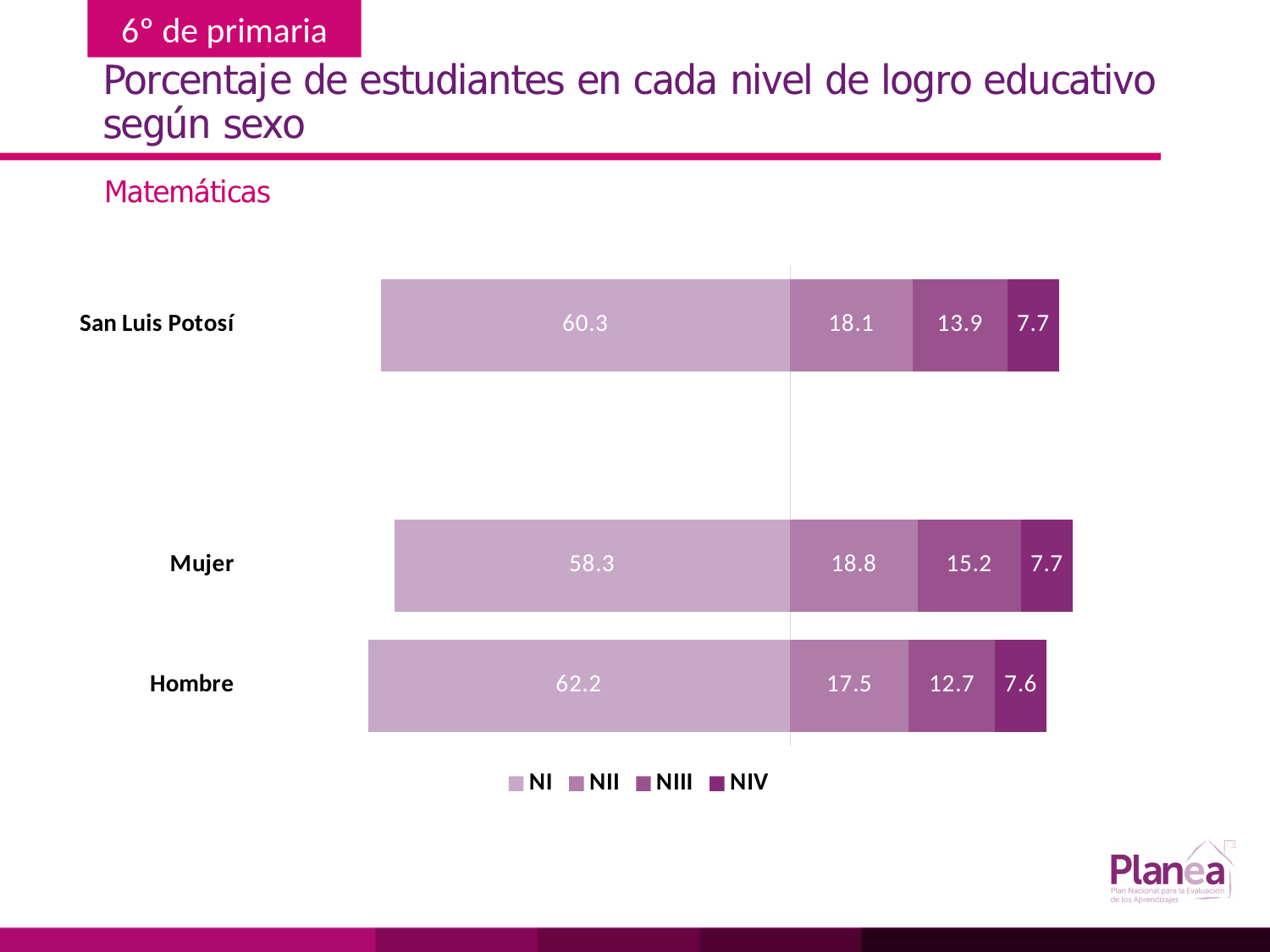

# Porcentaje de estudiantes en cada nivel de logro educativo según sexo

Matemáticas

### Chart

| Category |  |  |  |  |
|---|---|---|---|---|
| Hombre | -62.2 | 17.5 | 12.7 | 7.6 |
| Mujer | -58.3 | 18.8 | 15.2 | 7.7 |
|  | None | None | None | None |
| San Luis Potosí | -60.3 | 18.1 | 13.9 | 7.7 |